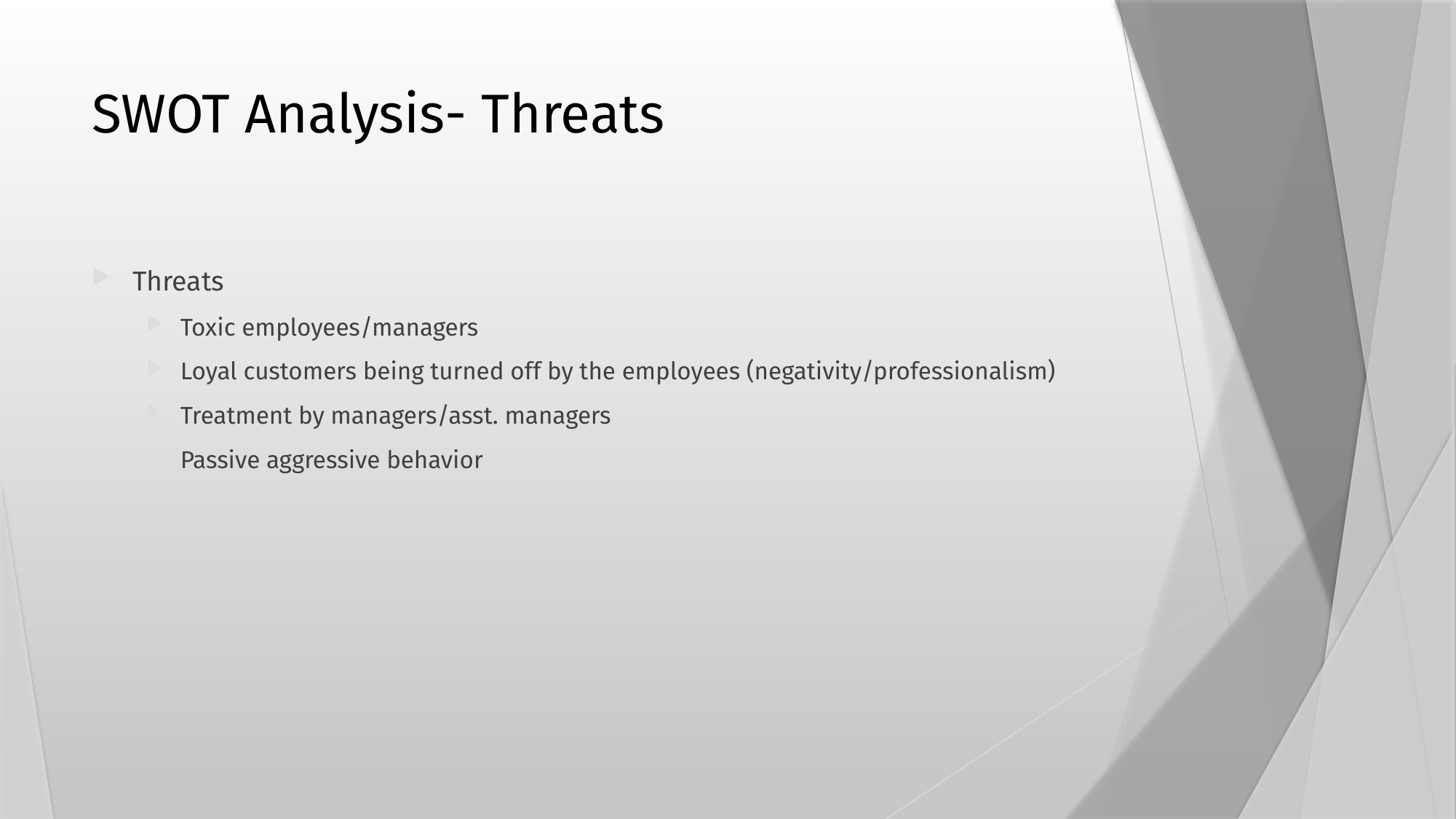

# SWOT Analysis- Threats
Threats
Toxic employees/managers
Loyal customers being turned off by the employees (negativity/professionalism)
Treatment by managers/asst. managers
Passive aggressive behavior